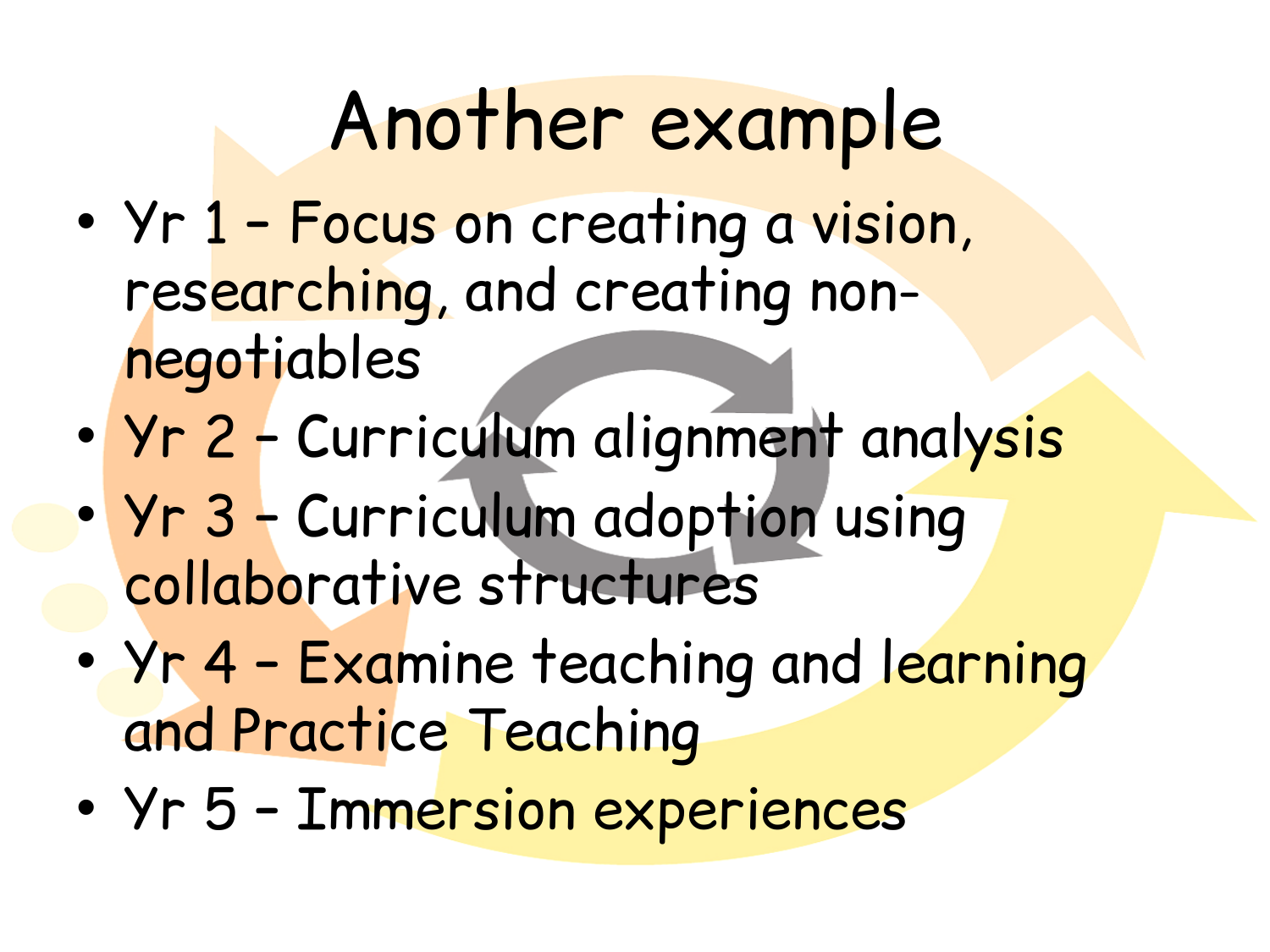

# Another example
Yr 1 – Focus on creating a vision, researching, and creating non-negotiables
Yr 2 – Curriculum alignment analysis
Yr 3 – Curriculum adoption using collaborative structures
Yr 4 – Examine teaching and learning and Practice Teaching
Yr 5 – Immersion experiences